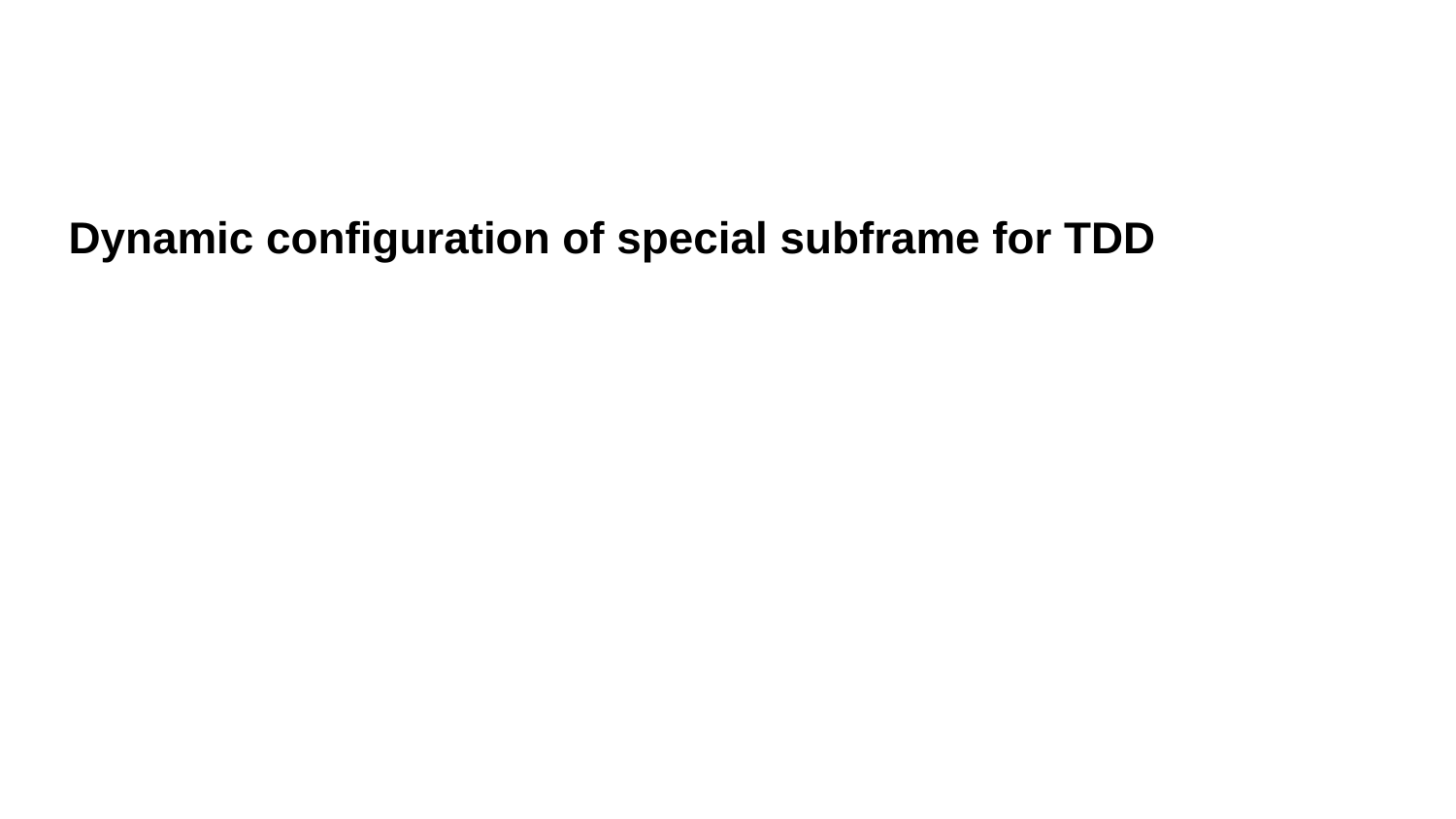

Dynamic configuration of special subframe for TDD